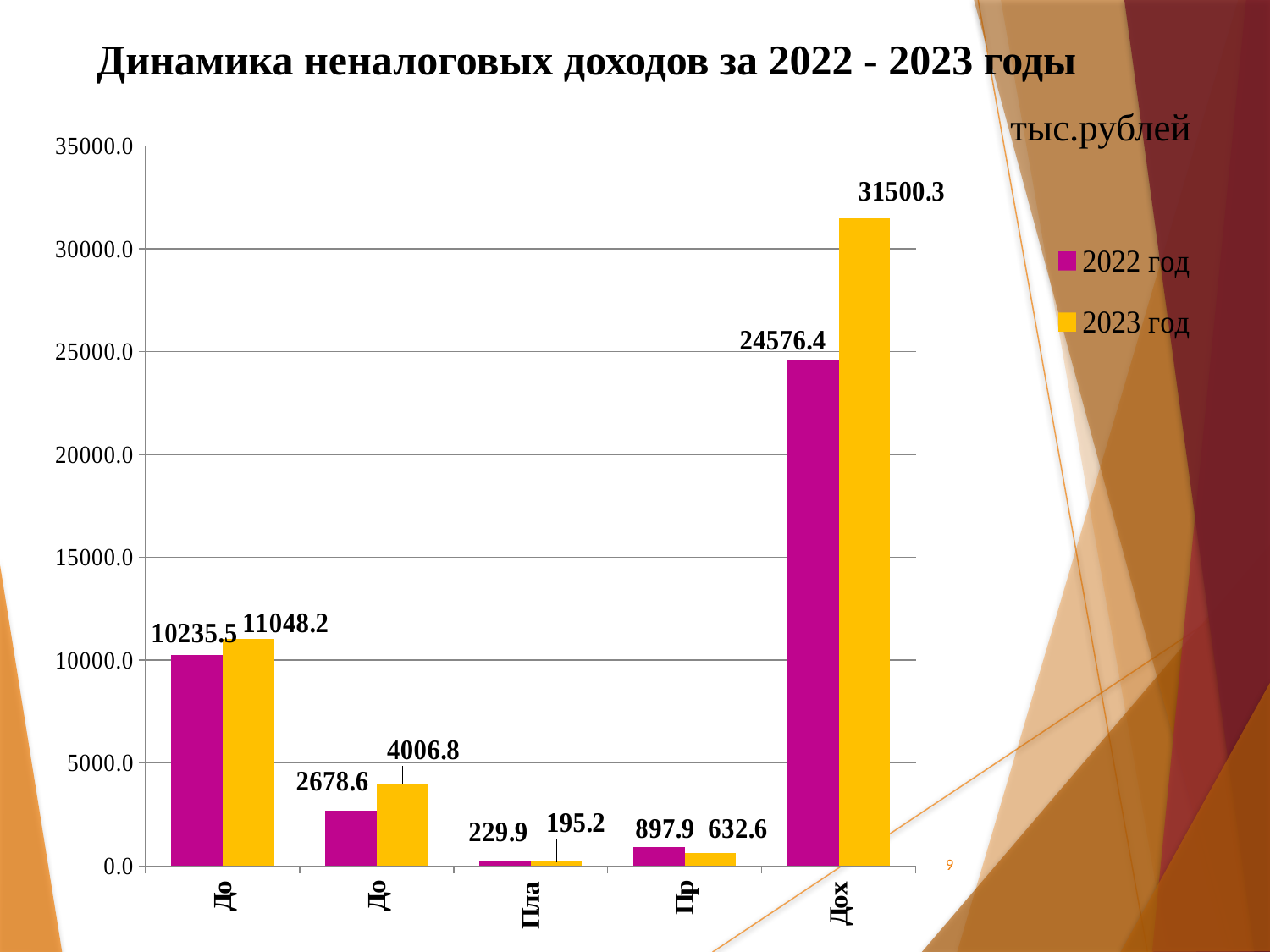

# Динамика неналоговых доходов за 2022 - 2023 годы
тыс.рублей

### Chart

| Category | 2022 год | 2023 год |
|---|---|---|
| Доходы от использования имущества | 10235.5 | 11048.22 |
| Доходы от продажи имущества и земельных участков | 2678.6 | 4006.82 |
| Плата за негативное воздействие на окружающую среду | 229.9 | 195.2 |
| Прочие неналоговые доходы | 897.9 | 632.6 |
| Доходы от оказания платных услуг (работ) и компенсации затрат государства | 24576.4 | 31500.34 |
9